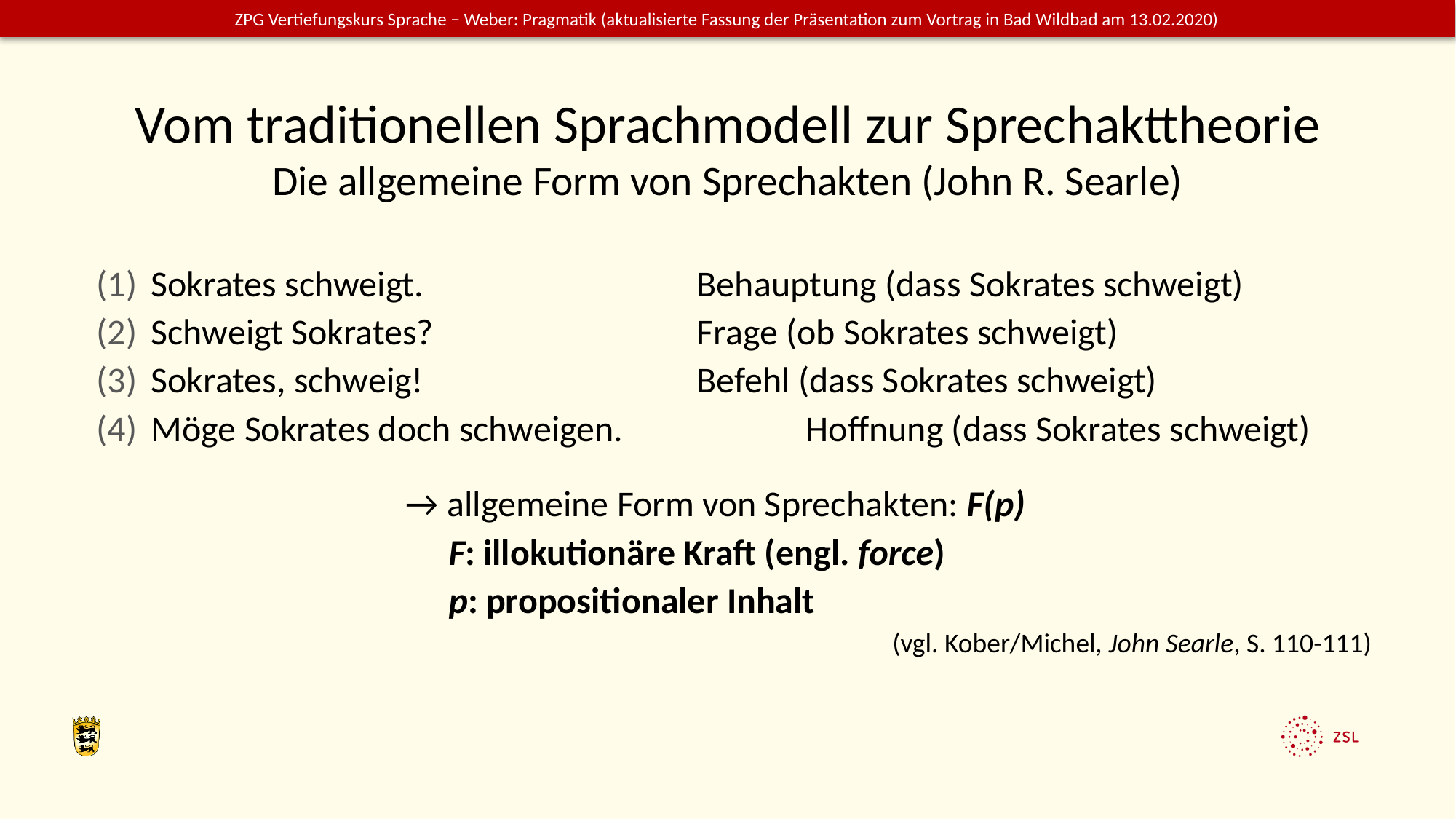

# Vom traditionellen Sprachmodell zur Sprechakttheorie Die allgemeine Form von Sprechakten (John R. Searle)
Sokrates schweigt.			Behauptung (dass Sokrates schweigt)
Schweigt Sokrates?			Frage (ob Sokrates schweigt)
Sokrates, schweig!			Befehl (dass Sokrates schweigt)
Möge Sokrates doch schweigen.		Hoffnung (dass Sokrates schweigt)
→ allgemeine Form von Sprechakten: F(p)
F: illokutionäre Kraft (engl. force)
p: propositionaler Inhalt
(vgl. Kober/Michel, John Searle, S. 110-111)